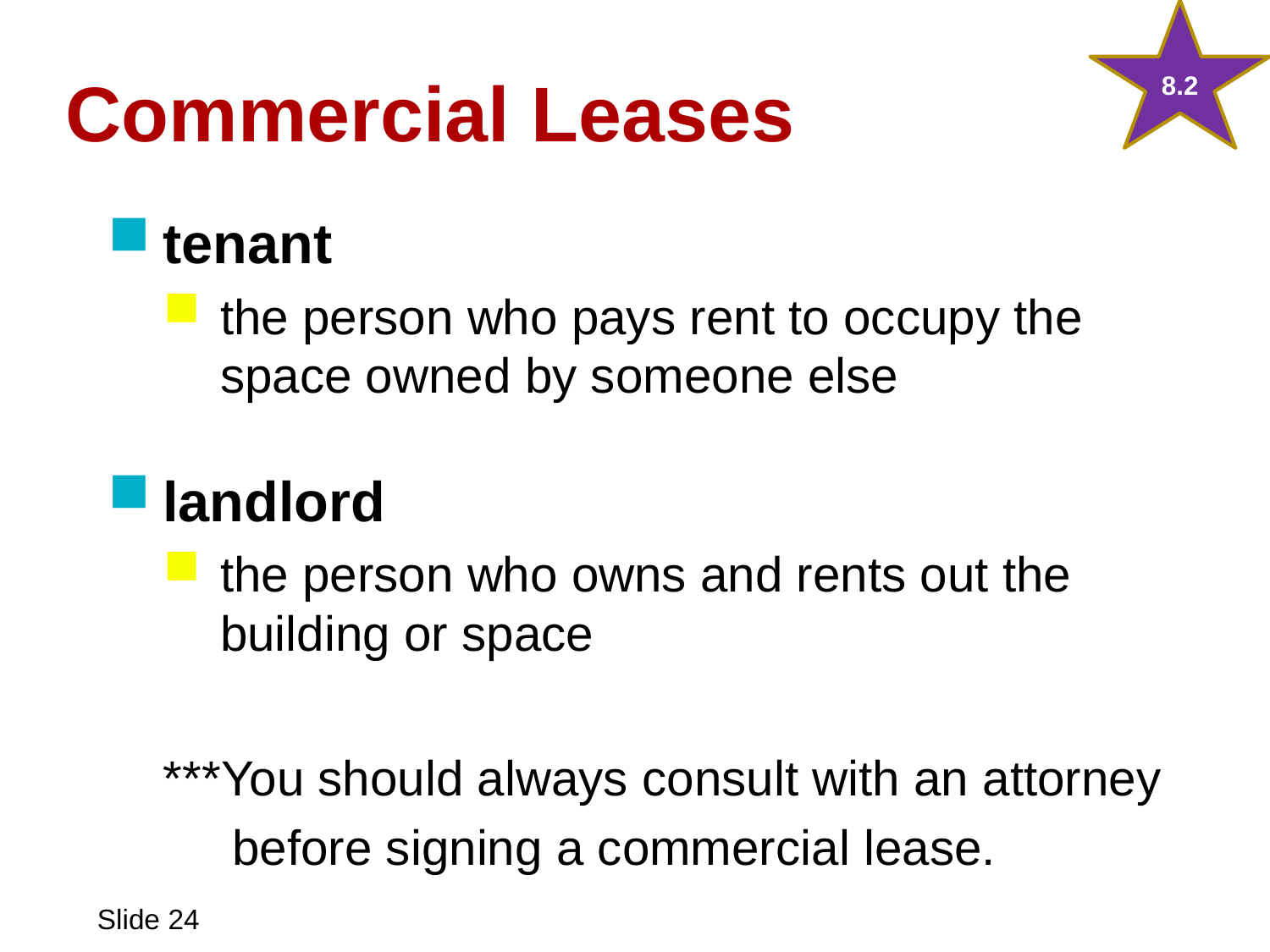

8.2
# Commercial Leases
tenant
the person who pays rent to occupy the space owned by someone else

landlord
the person who owns and rents out the building or space

***You should always consult with an attorney
     before signing a commercial lease.

Chapter 8
Slide 24